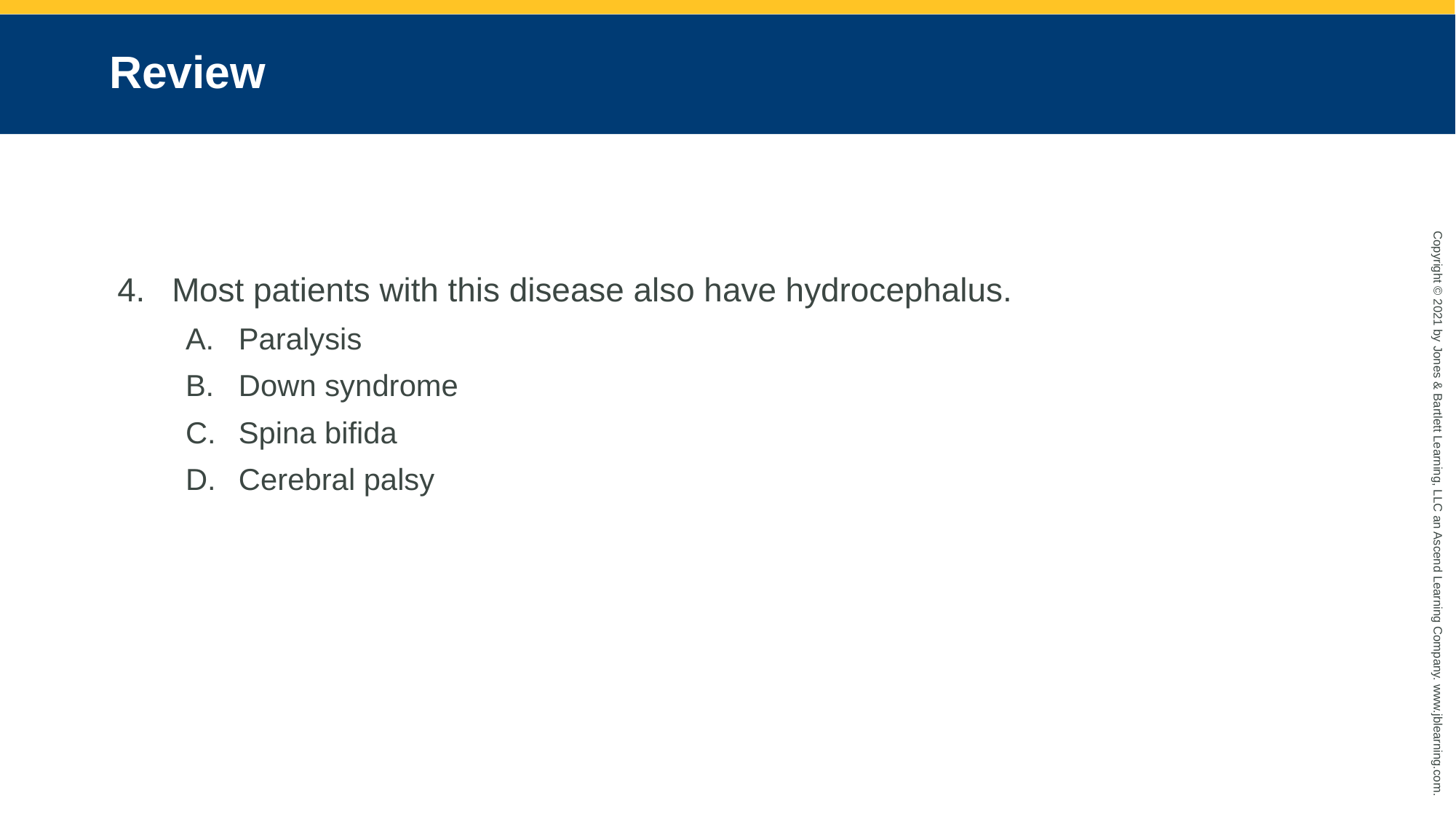

# Review
Most patients with this disease also have hydrocephalus.
Paralysis
Down syndrome
Spina bifida
Cerebral palsy